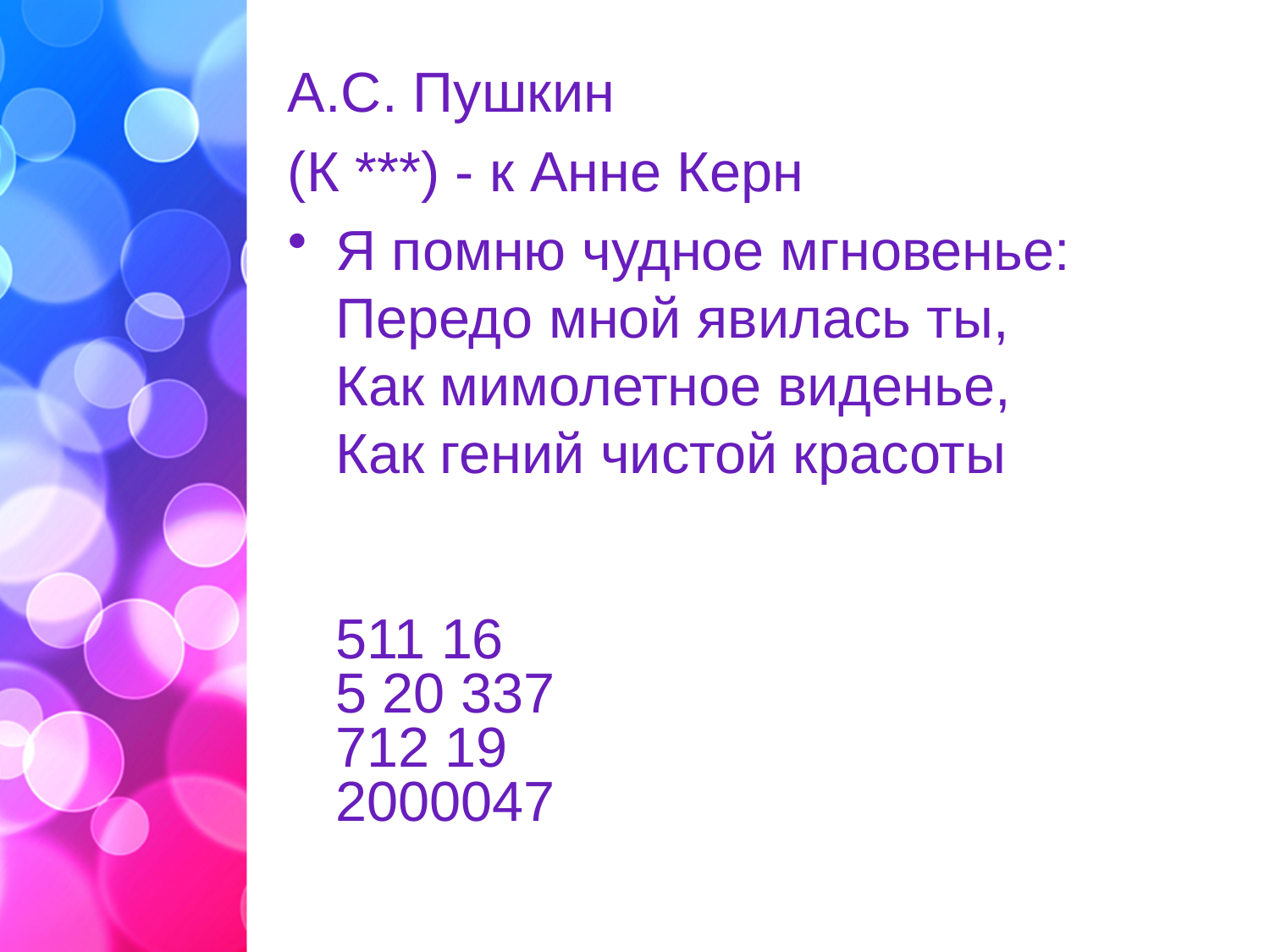

А.С. Пушкин
(К ***) - к Анне Керн
Я помню чудное мгновенье:
Передо мной явилась ты,
Как мимолетное виденье,
Как гений чистой красоты

511 16
5 20 337
712 19
2000047

#